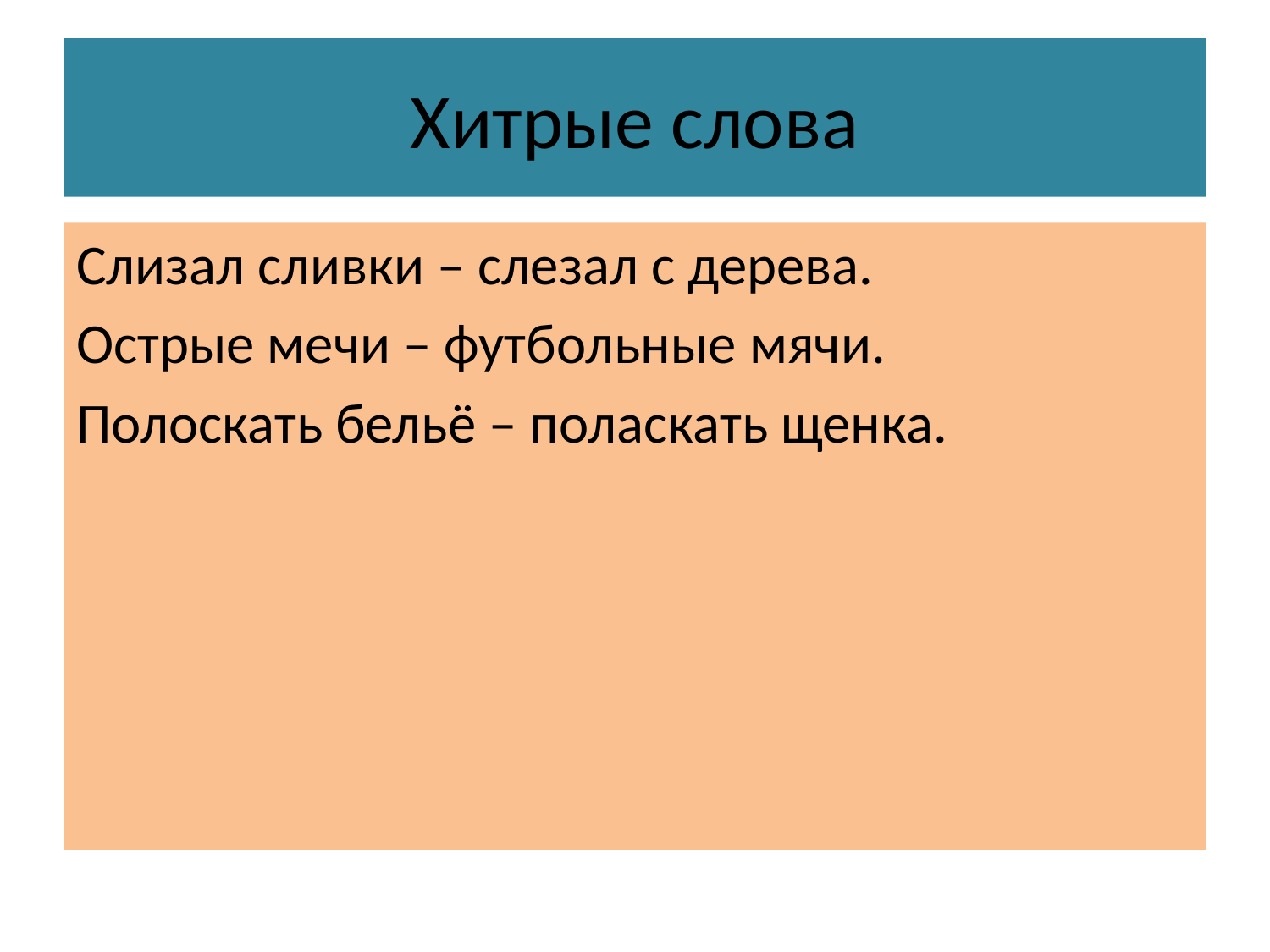

# Хитрые слова
Слизал сливки – слезал с дерева.
Острые мечи – футбольные мячи.
Полоскать бельё – поласкать щенка.